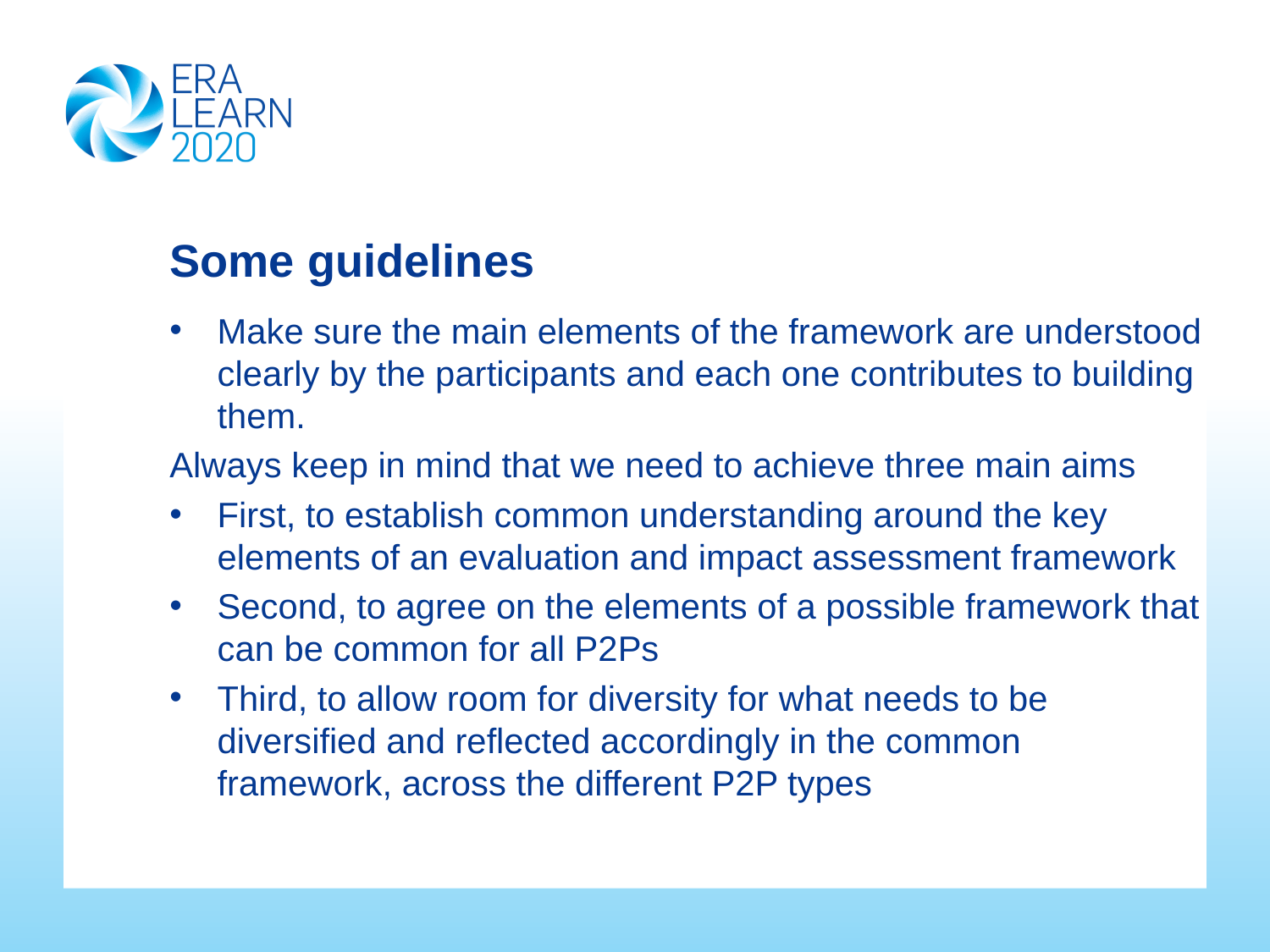

# Some guidelines
Make sure the main elements of the framework are understood clearly by the participants and each one contributes to building them.
Always keep in mind that we need to achieve three main aims
First, to establish common understanding around the key elements of an evaluation and impact assessment framework
Second, to agree on the elements of a possible framework that can be common for all P2Ps
Third, to allow room for diversity for what needs to be diversified and reflected accordingly in the common framework, across the different P2P types